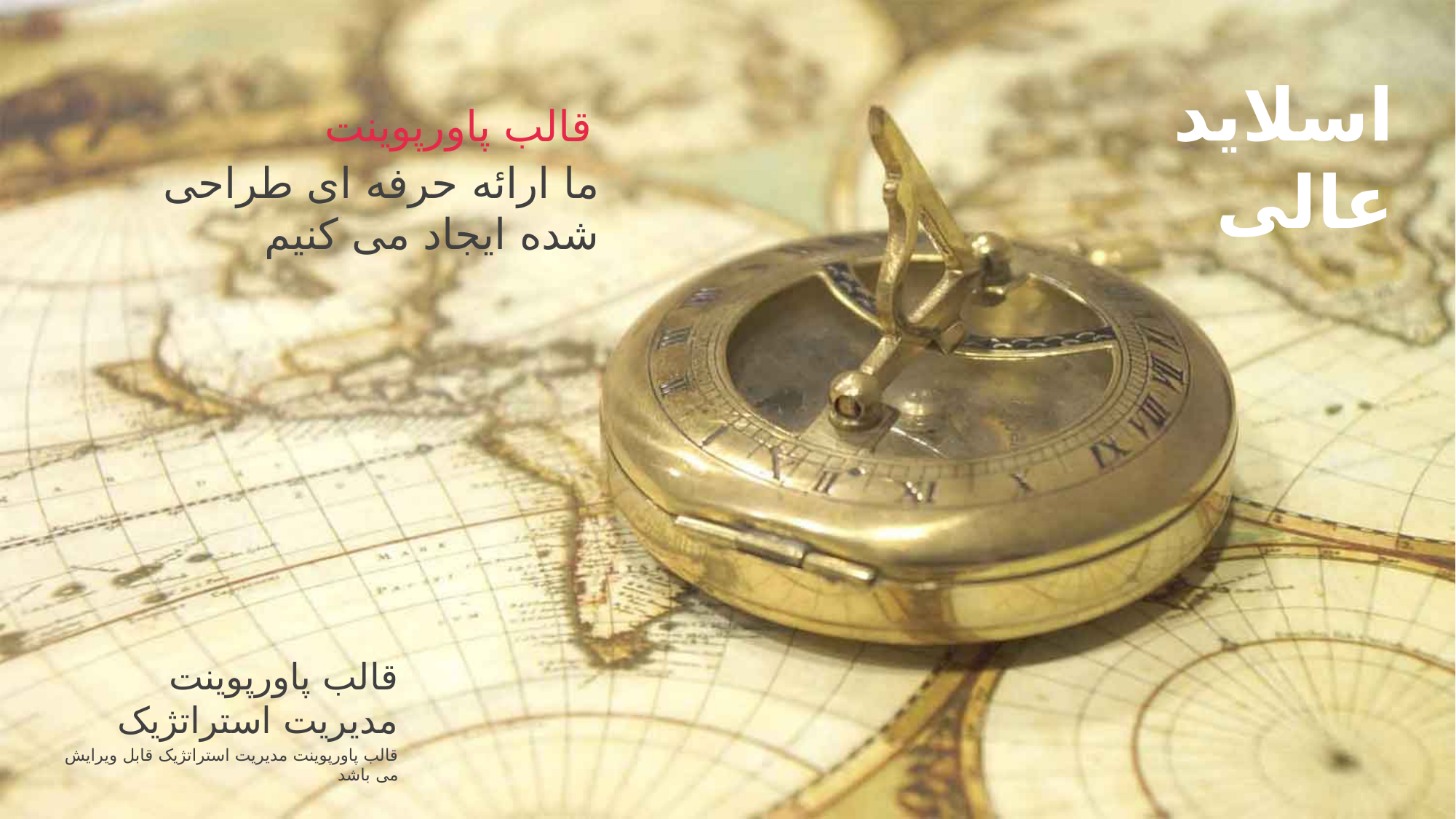

اسلاید
عالی
قالب پاورپوینت
ما ارائه حرفه ای طراحی شده ایجاد می کنیم
قالب پاورپوینت
مدیریت استراتژیک
قالب پاورپوینت مدیریت استراتژیک قابل ویرایش می باشد